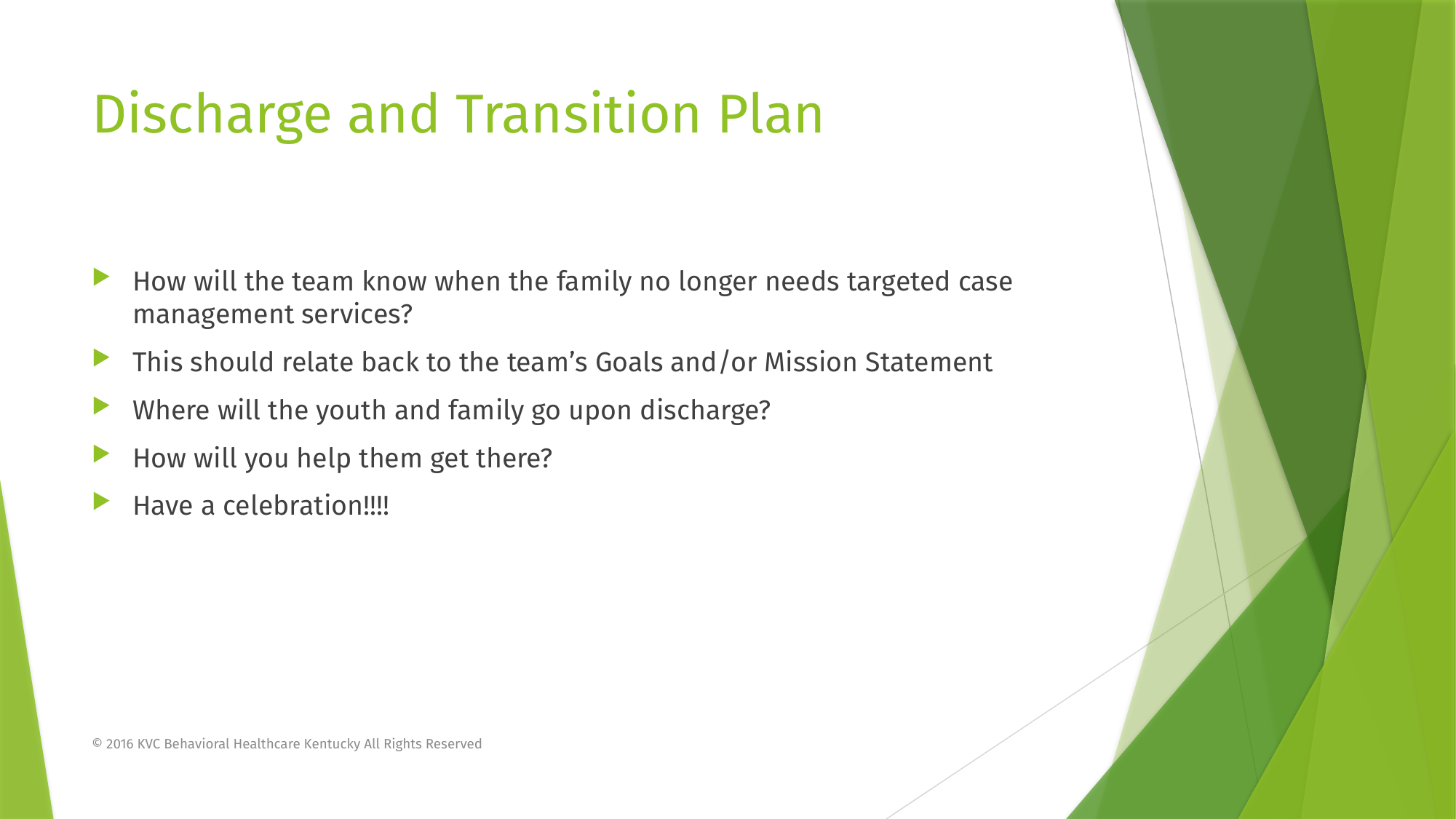

# Discharge and Transition Plan
How will the team know when the family no longer needs targeted case management services?
This should relate back to the team’s Goals and/or Mission Statement
Where will the youth and family go upon discharge?
How will you help them get there?
Have a celebration!!!!

© 2016 KVC Behavioral Healthcare Kentucky All Rights Reserved